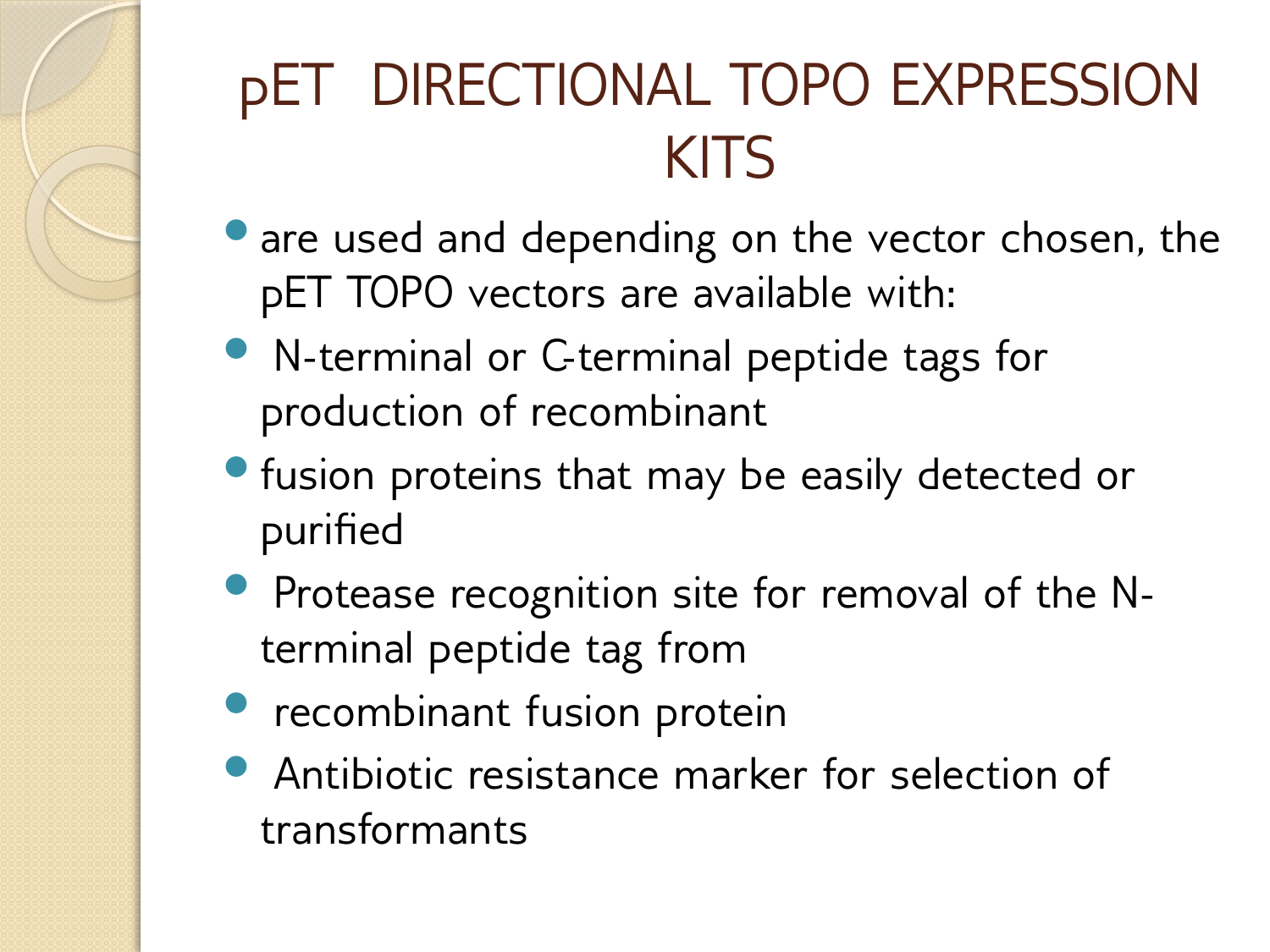

# pET  DIRECTIONAL TOPO EXPRESSION KITS
are used and depending on the vector chosen, the pET TOPO vectors are available with:
 N-terminal or C-terminal peptide tags for production of recombinant
fusion proteins that may be easily detected or purified
 Protease recognition site for removal of the N-terminal peptide tag from
 recombinant fusion protein
 Antibiotic resistance marker for selection of transformants